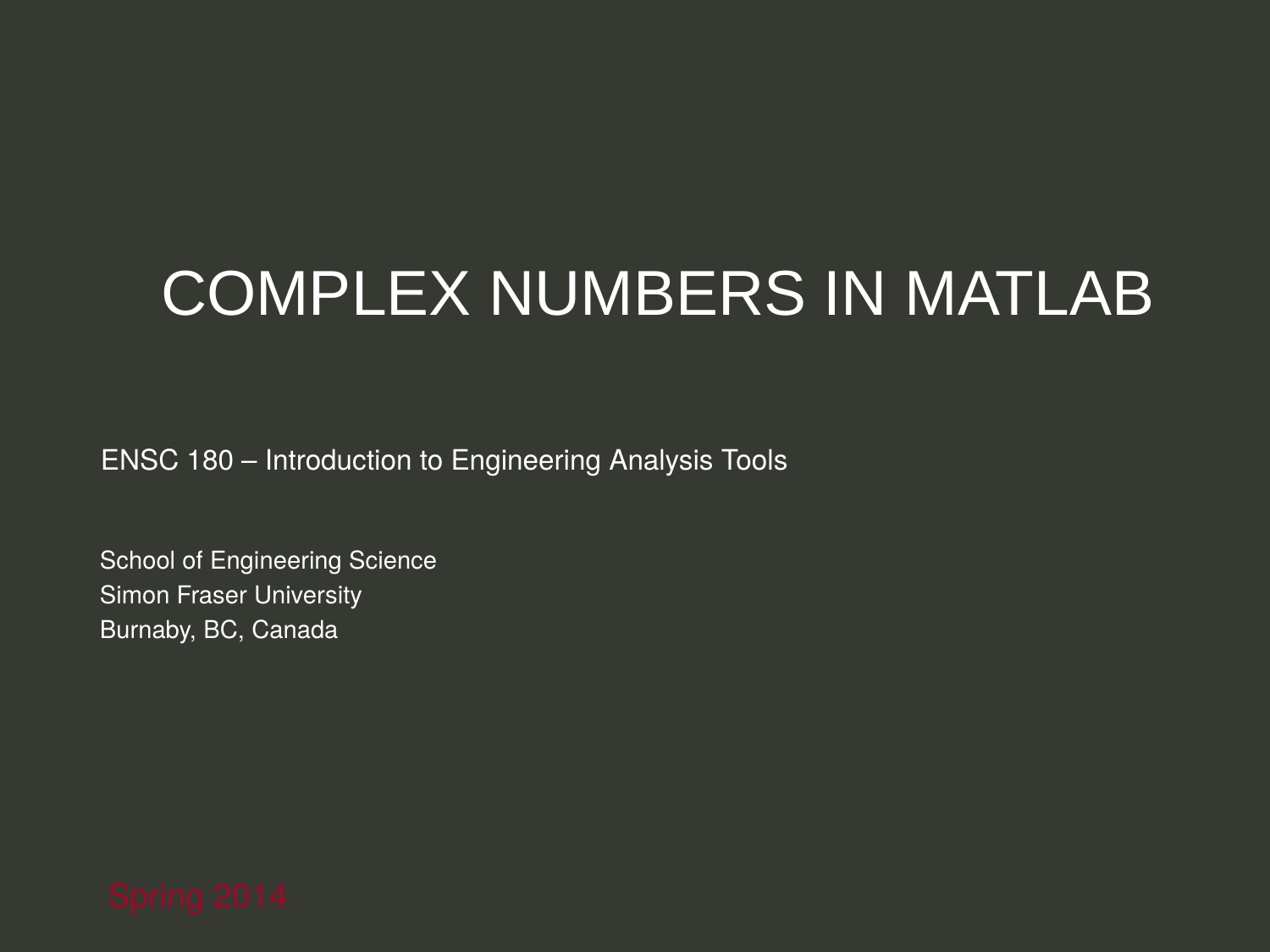

# Complex Numbers in Matlab
ENSC 180 – Introduction to Engineering Analysis Tools
Spring 2014